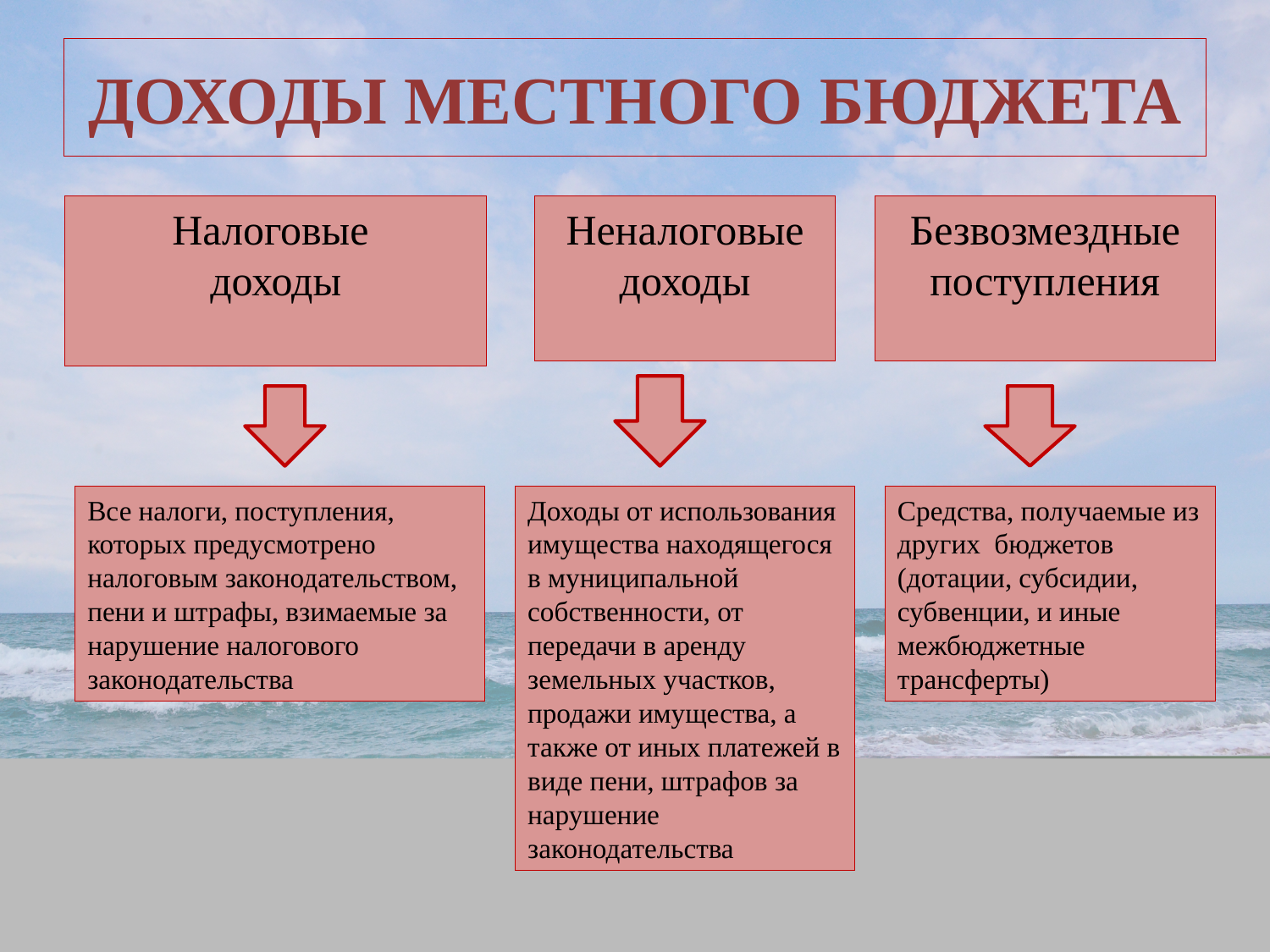

# ДОХОДЫ МЕСТНОГО БЮДЖЕТА
Налоговые
доходы

Неналоговые доходы

Безвозмездные поступления

Все налоги, поступления, которых предусмотрено налоговым законодательством, пени и штрафы, взимаемые за нарушение налогового законодательства
Доходы от использования имущества находящегося в муниципальной  собственности, от передачи в аренду земельных участков, продажи имущества, а также от иных платежей в виде пени, штрафов за нарушение законодательства
Средства, получаемые из других  бюджетов (дотации, субсидии, субвенции, и иные межбюджетные трансферты)